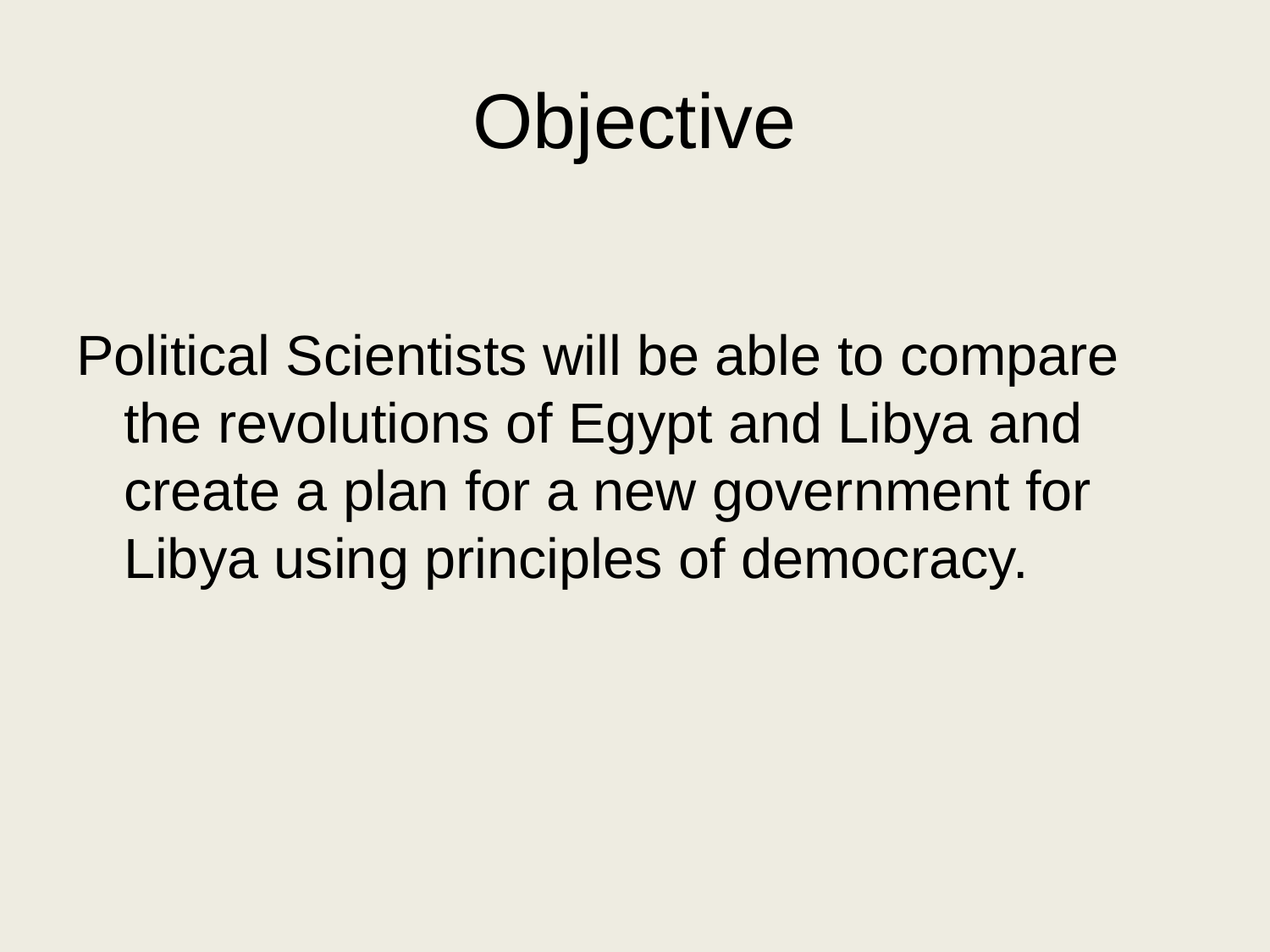

# Objective
Political Scientists will be able to compare the revolutions of Egypt and Libya and create a plan for a new government for Libya using principles of democracy.